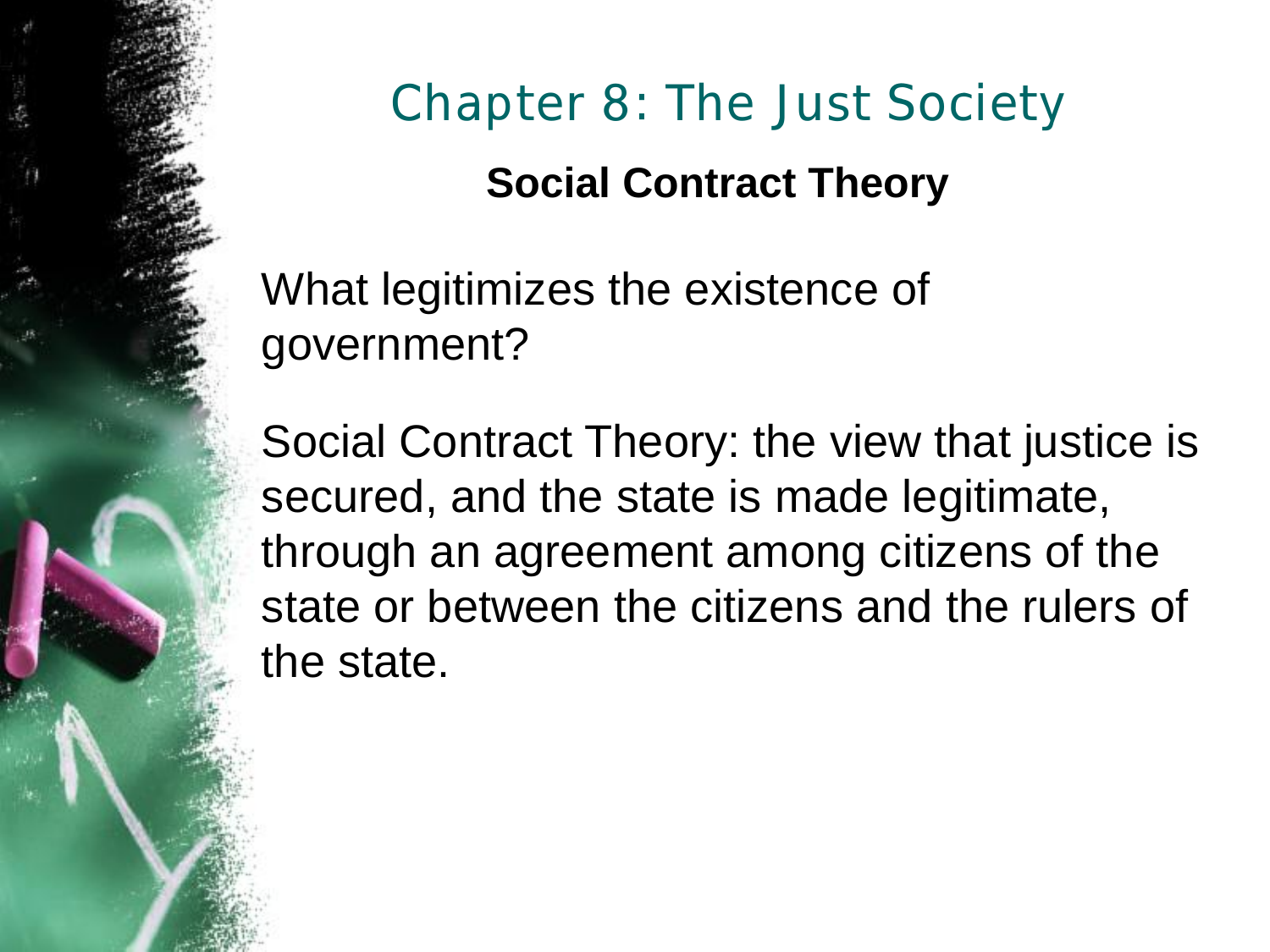

# Chapter 8: The Just Society
Social Contract Theory
What legitimizes the existence of government?
Social Contract Theory: the view that justice is secured, and the state is made legitimate, through an agreement among citizens of the state or between the citizens and the rulers of the state.